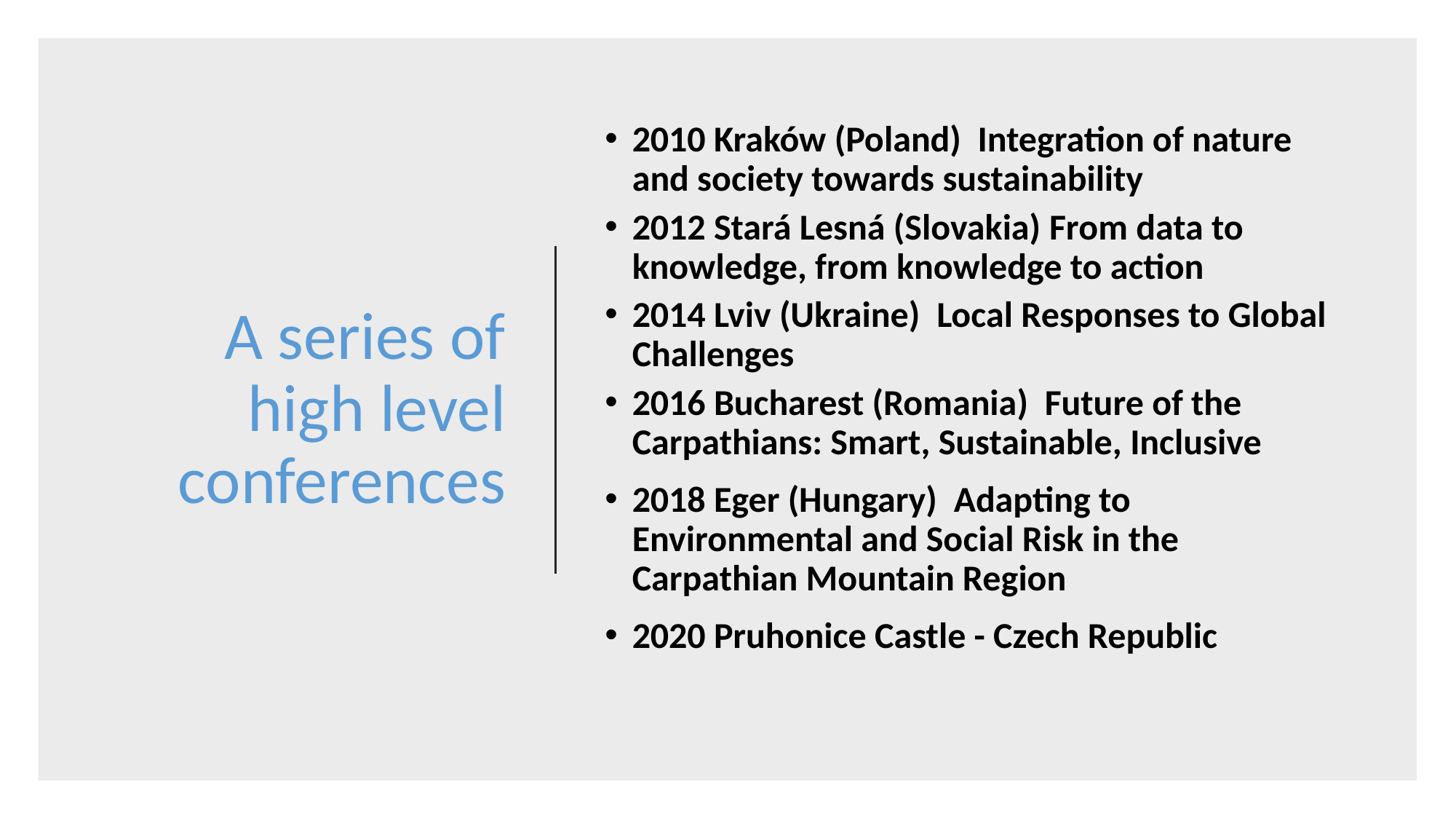

# A series of high level conferences
2010 Kraków (Poland)  Integration of nature and society towards sustainability
2012 Stará Lesná (Slovakia) From data to knowledge, from knowledge to action
2014 Lviv (Ukraine)  Local Responses to Global Challenges
2016 Bucharest (Romania)  Future of the Carpathians: Smart, Sustainable, Inclusive
2018 Eger (Hungary)  Adapting to Environmental and Social Risk in the Carpathian Mountain Region
2020 Pruhonice Castle - Czech Republic